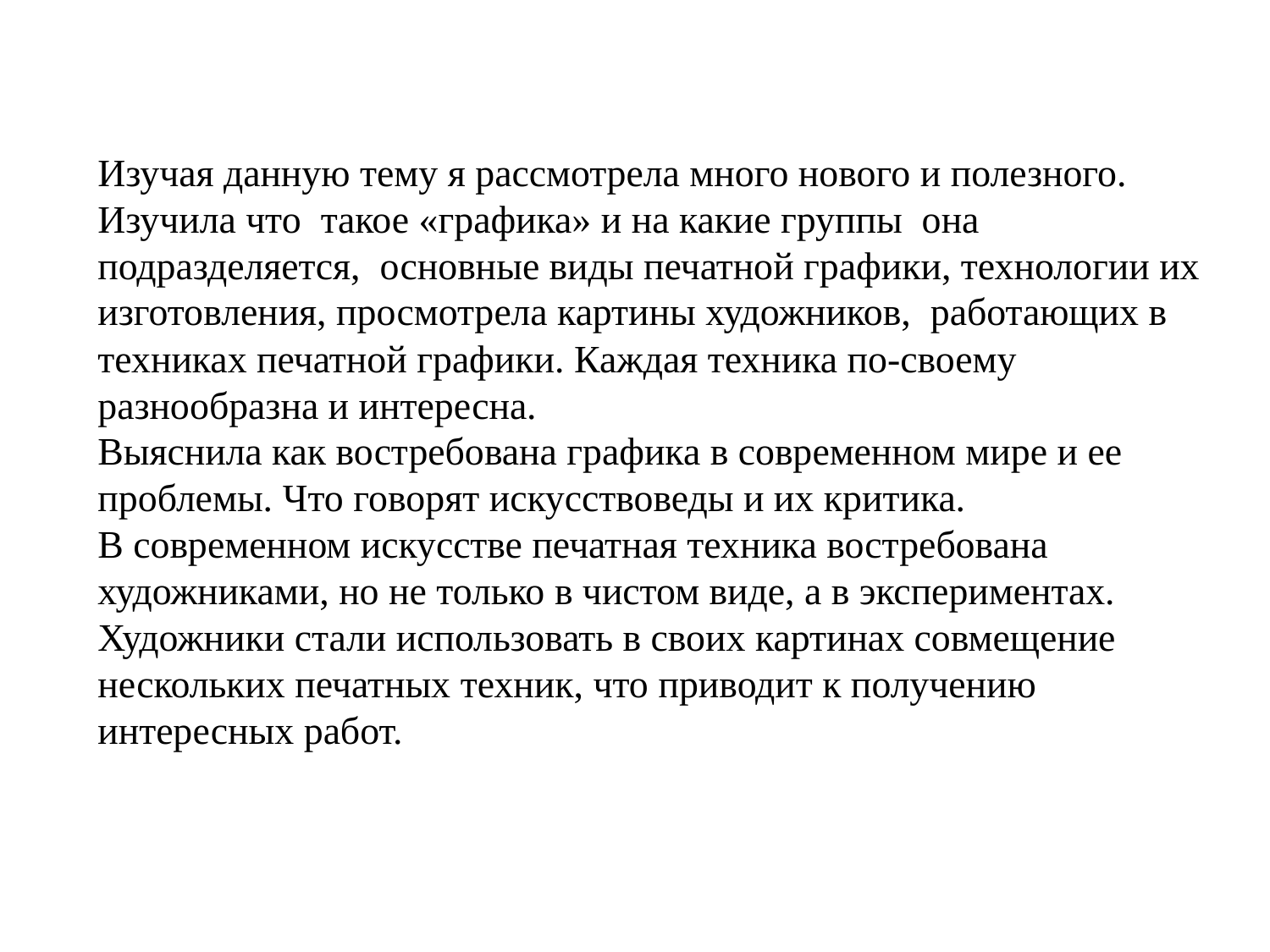

# Изучая данную тему я рассмотрела много нового и полезного. Изучила что  такое «графика» и на какие группы  она подразделяется,  основные виды печатной графики, технологии их  изготовления, просмотрела картины художников,  работающих в техниках печатной графики. Каждая техника по-своему разнообразна и интересна. Выяснила как востребована графика в современном мире и ее проблемы. Что говорят искусствоведы и их критика. В современном искусстве печатная техника востребована художниками, но не только в чистом виде, а в экспериментах. Художники стали использовать в своих картинах совмещение нескольких печатных техник, что приводит к получению интересных работ.